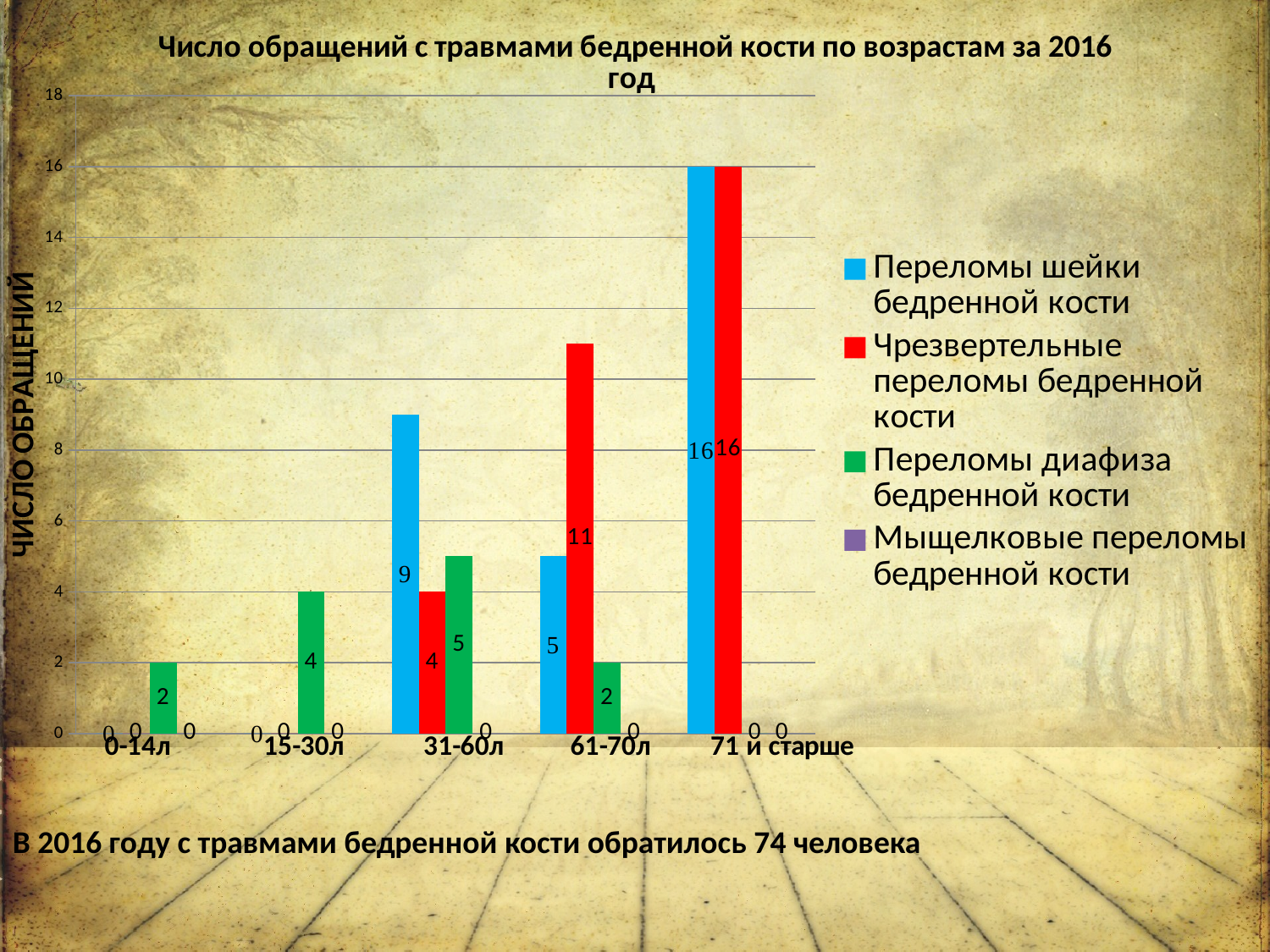

### Chart: Число обращений с травмами бедренной кости по возрастам за 2016 год

| Category | Переломы шейки бедренной кости | Чрезвертельные переломы бедренной кости | Переломы диафиза бедренной кости | Мыщелковые переломы бедренной кости |
|---|---|---|---|---|
В 2016 году с травмами бедренной кости обратилось 74 человека